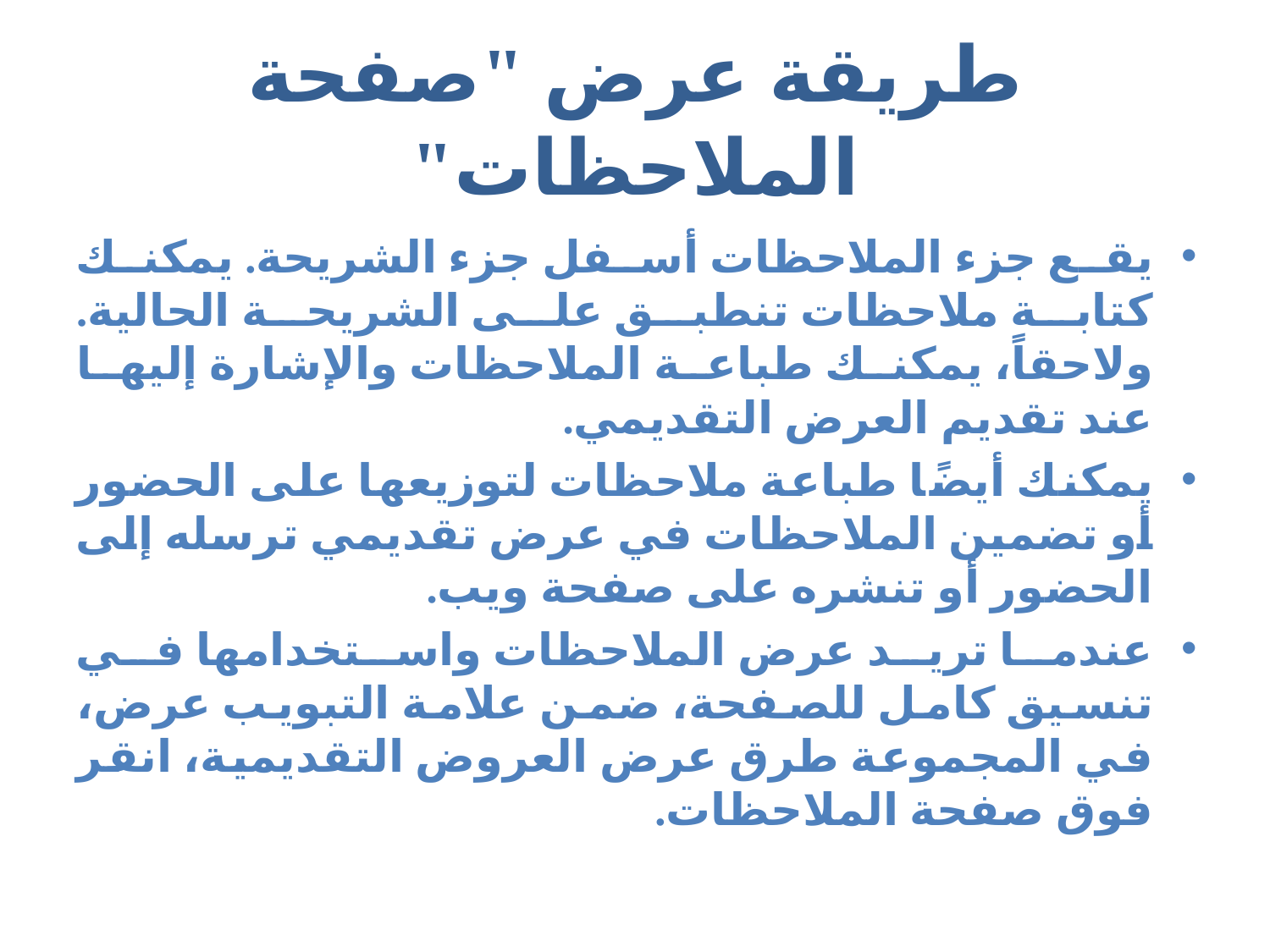

# طريقة عرض "صفحة الملاحظات"
يقع جزء الملاحظات أسفل جزء الشريحة. يمكنك كتابة ملاحظات تنطبق على الشريحة الحالية. ولاحقاً، يمكنك طباعة الملاحظات والإشارة إليها عند تقديم العرض التقديمي.
يمكنك أيضًا طباعة ملاحظات لتوزيعها على الحضور أو تضمين الملاحظات في عرض تقديمي ترسله إلى الحضور أو تنشره على صفحة ويب.
عندما تريد عرض الملاحظات واستخدامها في تنسيق كامل للصفحة، ضمن علامة التبويب عرض، في المجموعة طرق عرض العروض التقديمية، انقر فوق صفحة الملاحظات.